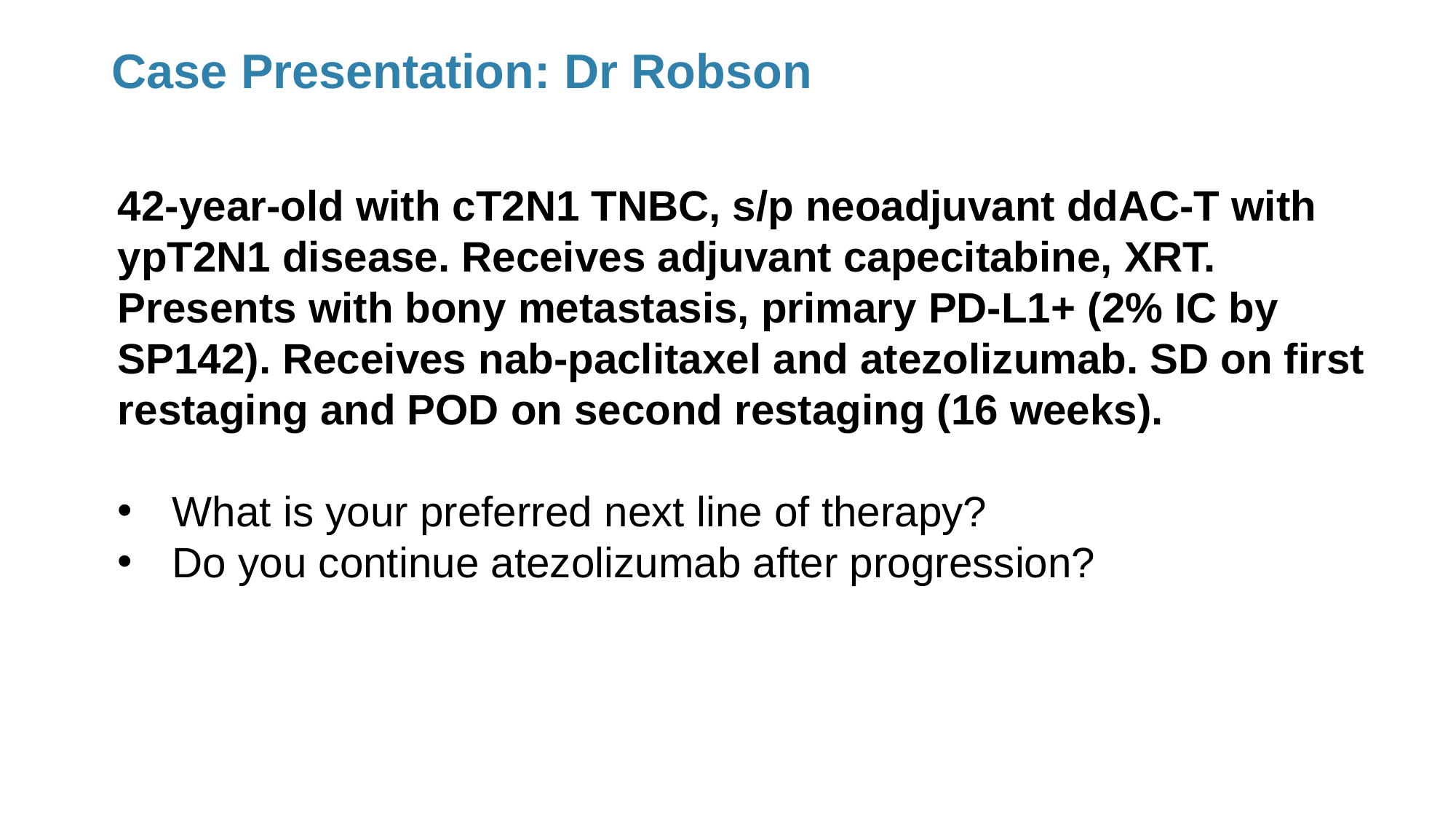

Case Presentation: Dr Robson

42-year-old with cT2N1 TNBC, s/p neoadjuvant ddAC-T with ypT2N1 disease. Receives adjuvant capecitabine, XRT. Presents with bony metastasis, primary PD-L1+ (2% IC by SP142). Receives nab-paclitaxel and atezolizumab. SD on first restaging and POD on second restaging (16 weeks).

What is your preferred next line of therapy?
Do you continue atezolizumab after progression?